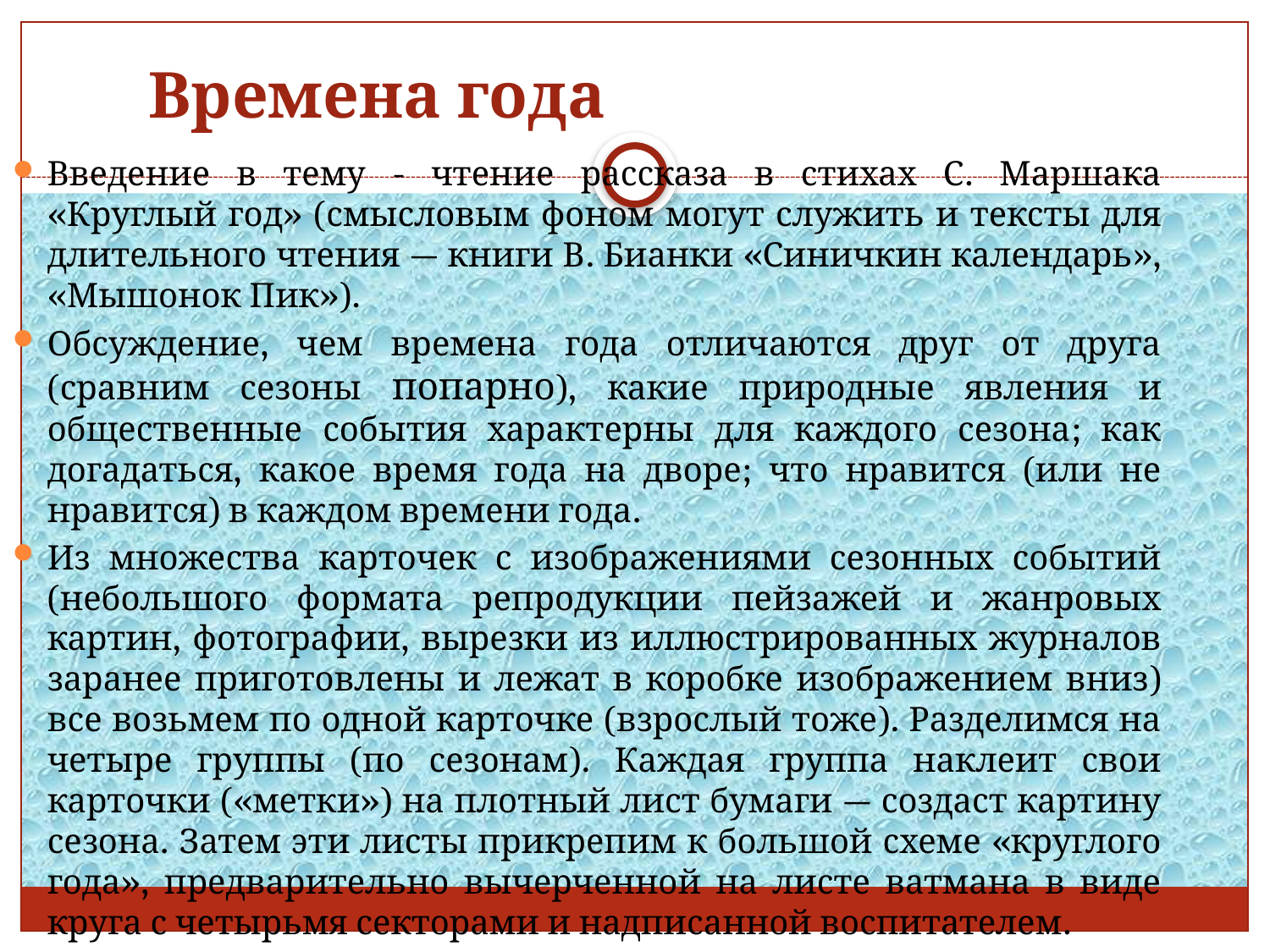

Времена года
Введение в тему - чтение рассказа в стихах С. Маршака «Круглый год» (смысловым фоном могут служить и тексты для длительного чтения — книги В. Бианки «Синичкин календарь», «Мышонок Пик»).
Обсуждение, чем времена года отличаются друг от друга (сравним сезоны попарно), какие природные явления и общественные события характерны для каждого сезона; как догадаться, какое время года на дворе; что нравится (или не нравится) в каждом времени года.
Из множества карточек с изображениями сезонных событий (небольшого формата репродукции пейзажей и жанровых картин, фотографии, вырезки из иллюстрированных журналов заранее приготовлены и лежат в коробке изображением вниз) все возьмем по одной карточке (взрослый тоже). Разделимся на четыре группы (по сезонам). Каждая группа наклеит свои карточки («метки») на плотный лист бумаги — создаст картину сезона. Затем эти листы прикрепим к большой схеме «круглого года», предварительно вычерченной на листе ватмана в виде круга с четырьмя секторами и надписанной воспитателем.